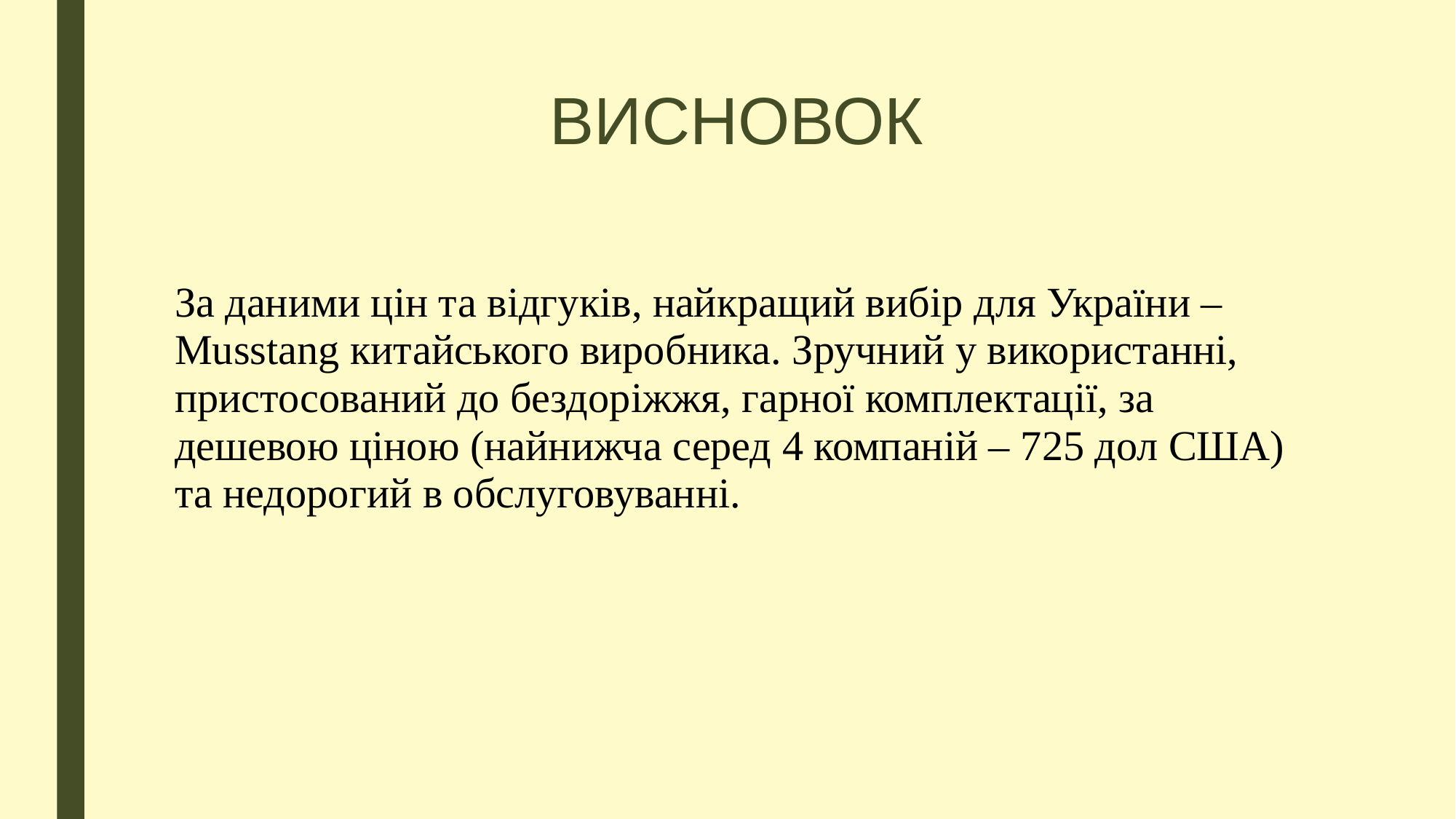

# ВИСНОВОК
За даними цін та відгуків, найкращий вибір для України – Musstang китайського виробника. Зручний у використанні, пристосований до бездоріжжя, гарної комплектації, за дешевою ціною (найнижча серед 4 компаній – 725 дол США) та недорогий в обслуговуванні.